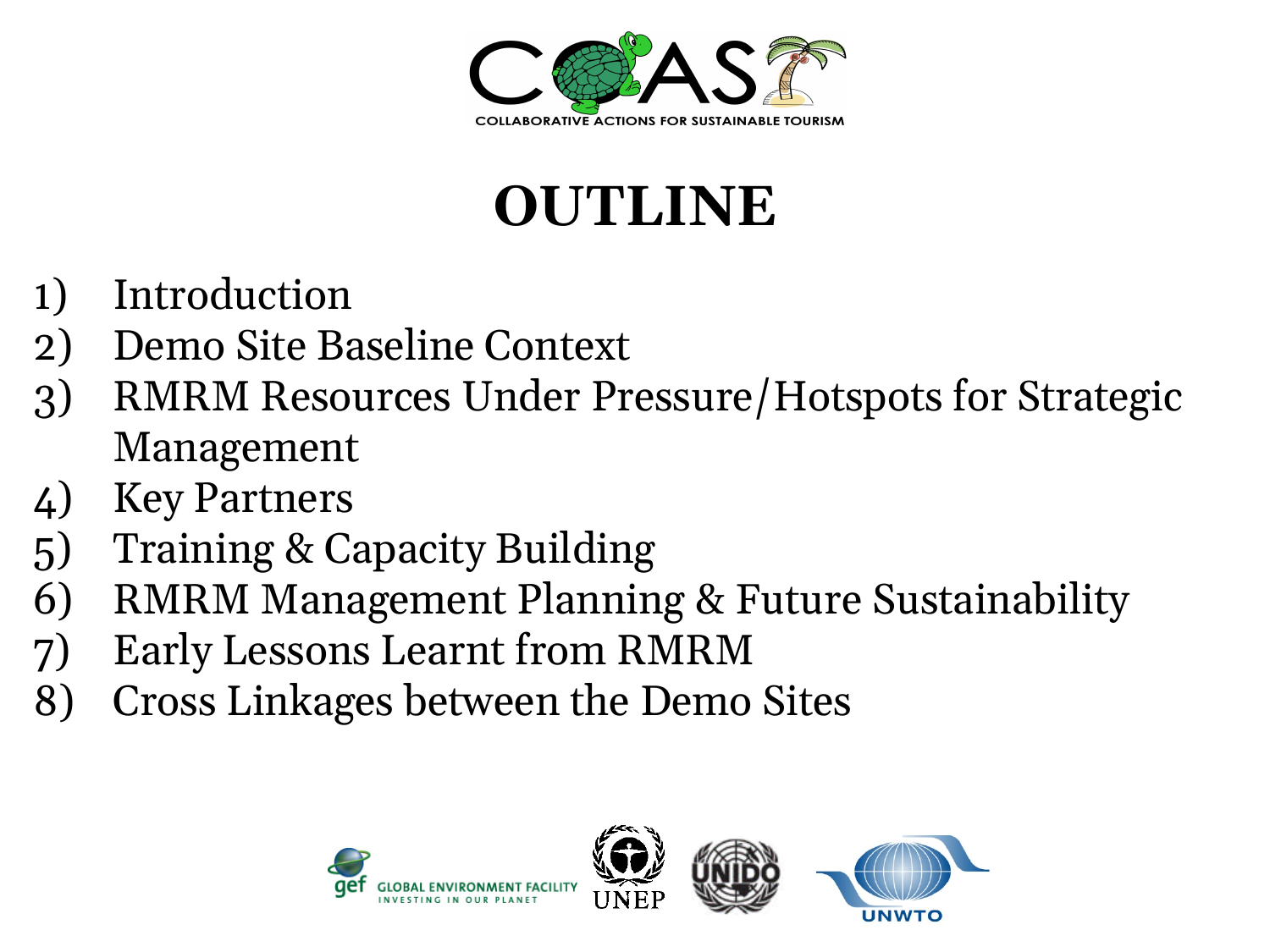

OUTLINE

Introduction
Demo Site Baseline Context
RMRM Resources Under Pressure/Hotspots for Strategic Management
Key Partners
Training & Capacity Building
RMRM Management Planning & Future Sustainability
Early Lessons Learnt from RMRM
Cross Linkages between the Demo Sites

#